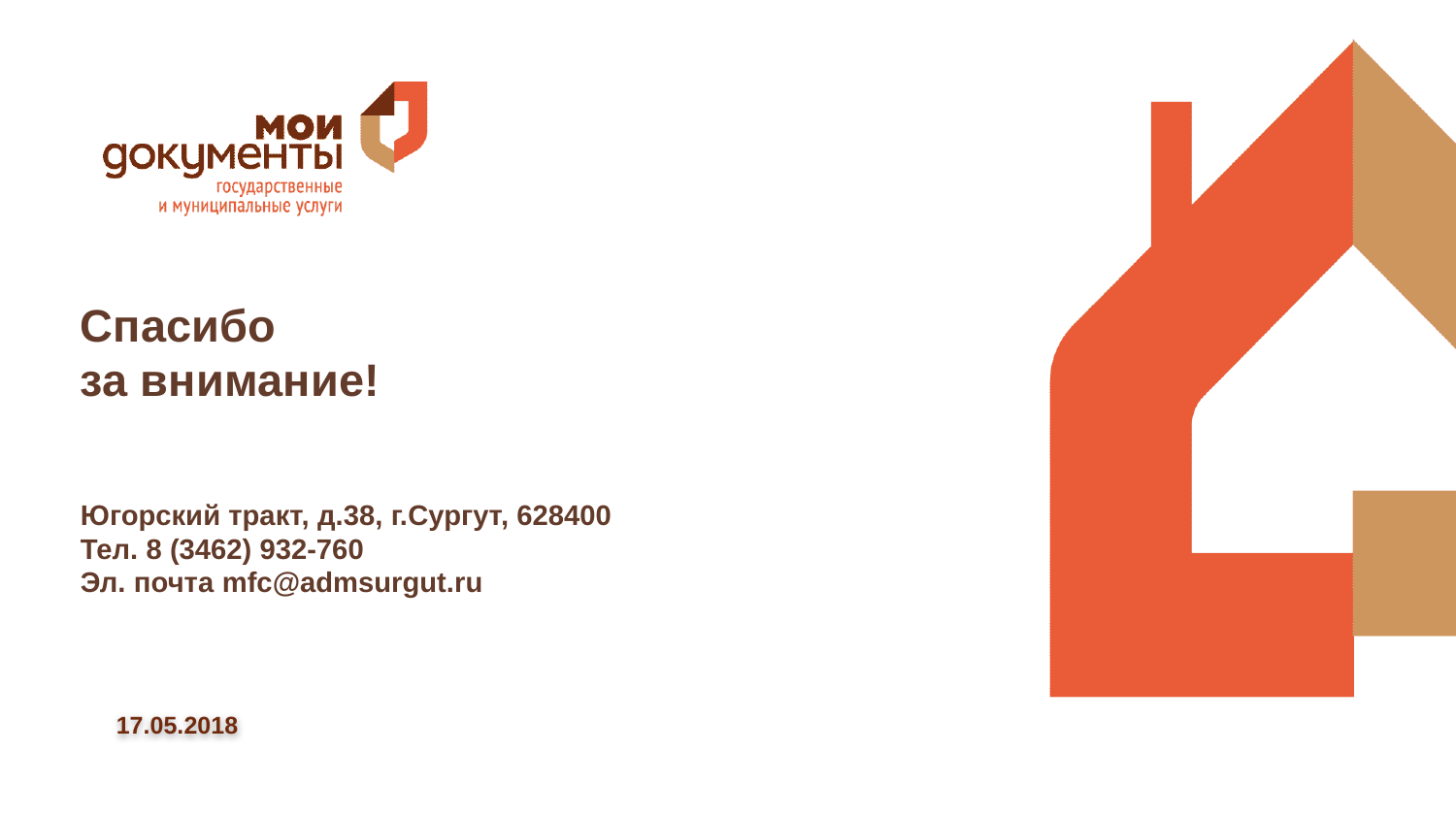

# Спасибо
за внимание!
Югорский тракт, д.38, г.Сургут, 628400
Тел. 8 (3462) 932-760
Эл. почта mfc@admsurgut.ru
17.05.2018